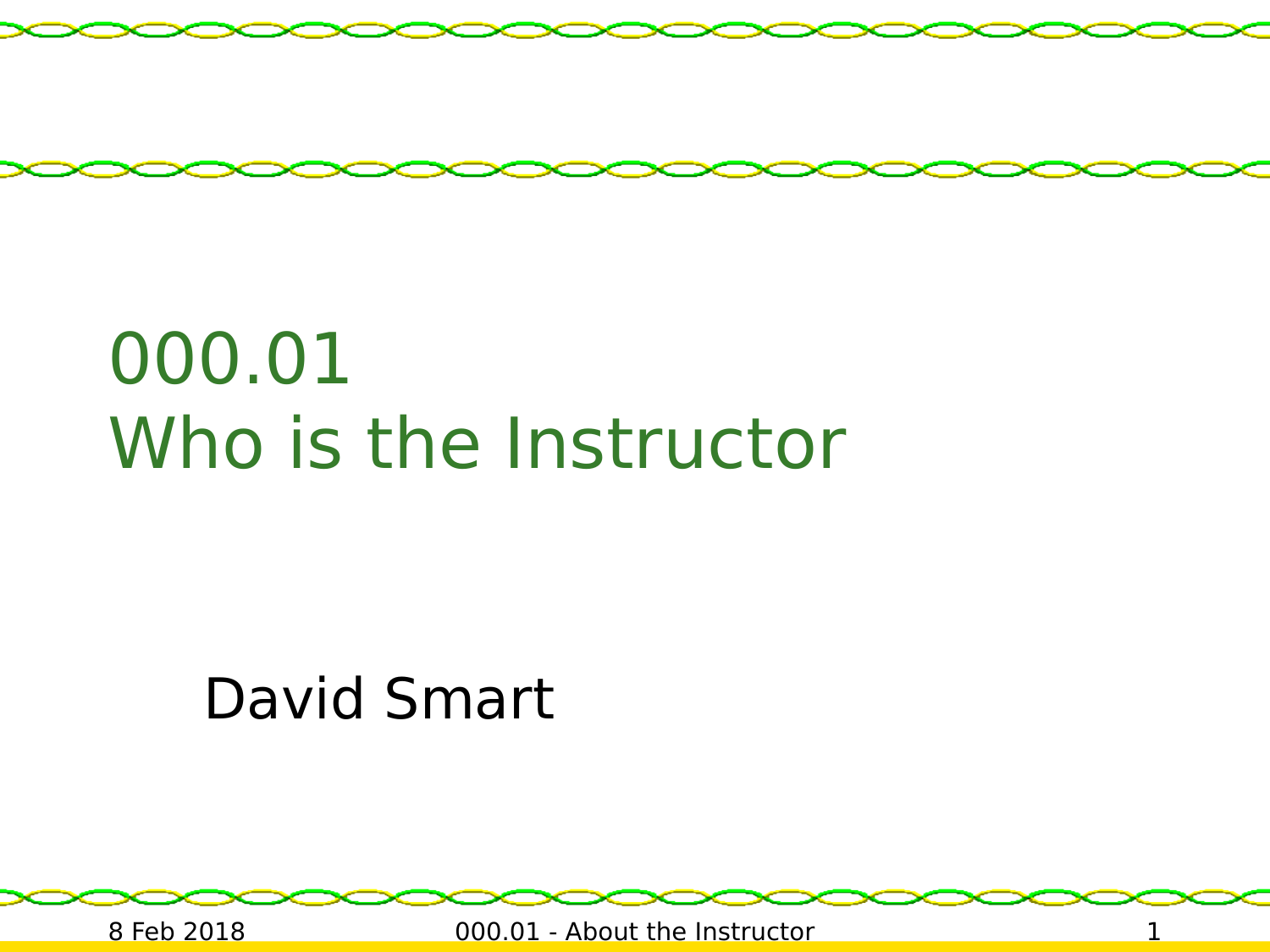

# 000.01 Who is the Instructor
David Smart
8 Feb 2018
000.01 - About the Instructor
1